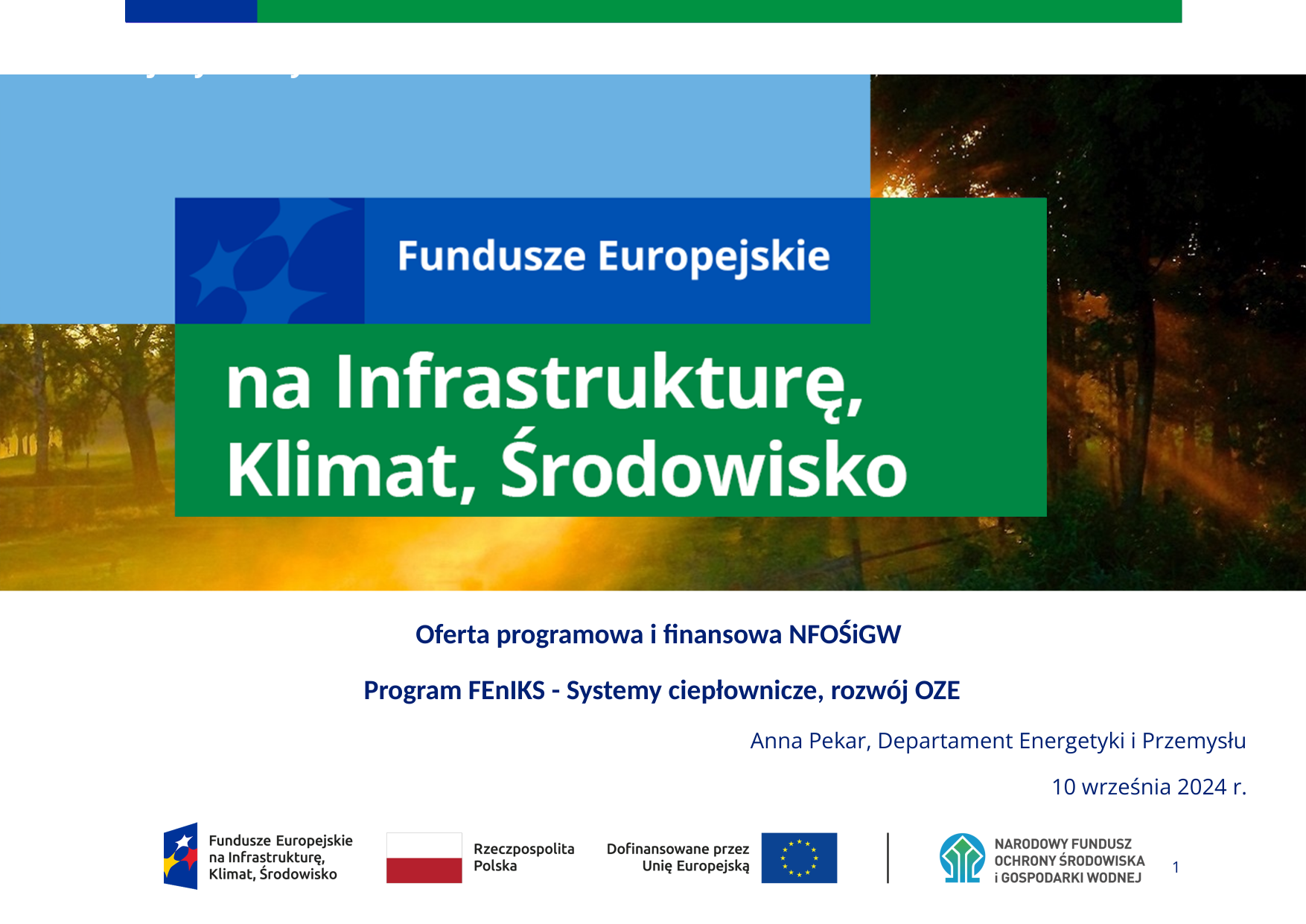

# Slajd tytułowy
Oferta programowa i finansowa NFOŚiGW
Program FEnIKS - Systemy ciepłownicze, rozwój OZE
Anna Pekar, Departament Energetyki i Przemysłu
10 września 2024 r.
1